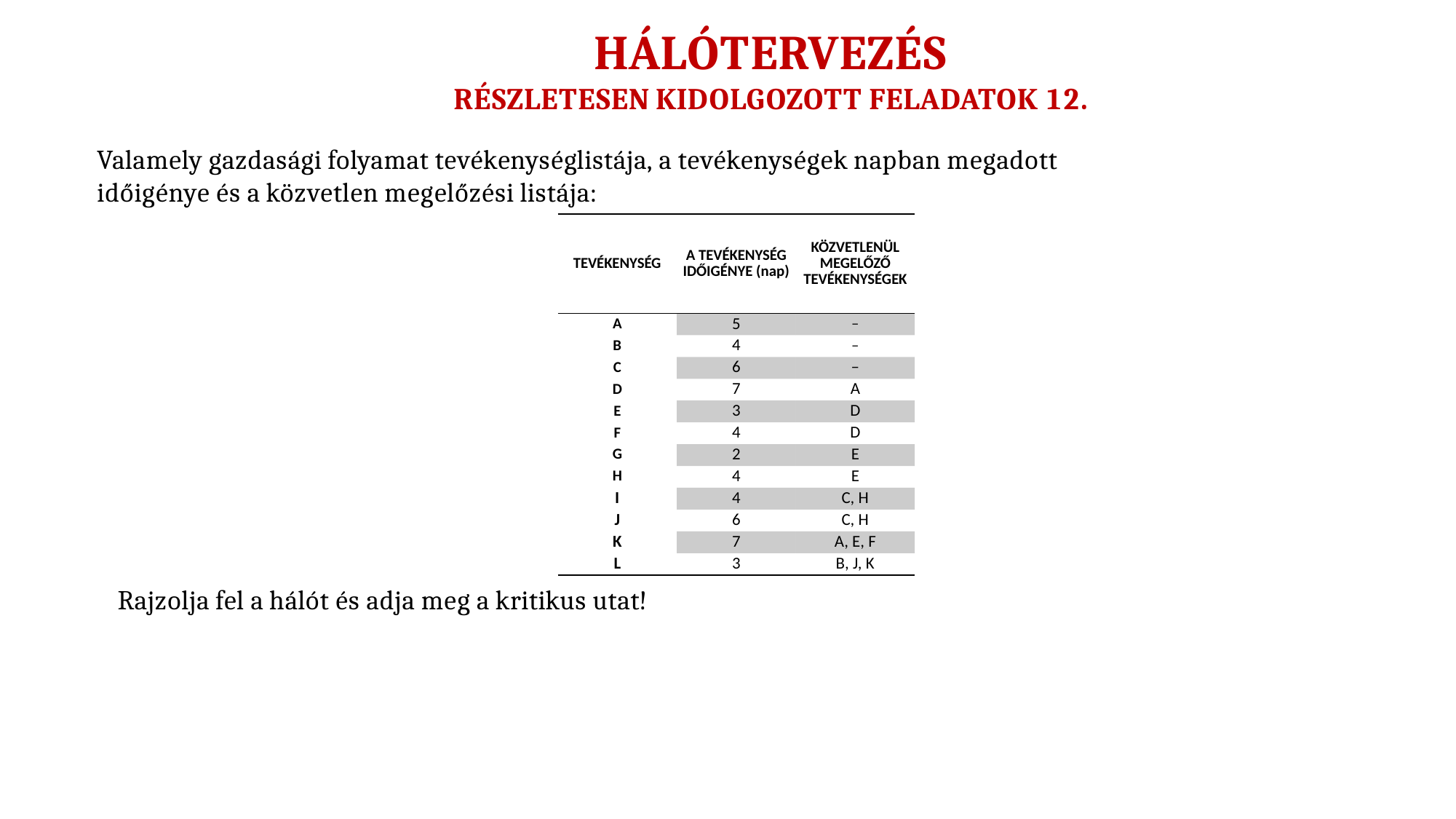

HÁLÓTERVEZÉS
RÉSZLETESEN KIDOLGOZOTT FELADATOK 12.
Valamely gazdasági folyamat tevékenységlistája, a tevékenységek napban megadott időigénye és a közvetlen megelőzési listája:
| TEVÉKENYSÉG | A TEVÉKENYSÉG IDŐIGÉNYE (nap) | KÖZVETLENÜL MEGELŐZŐ TEVÉKENYSÉGEK |
| --- | --- | --- |
| A | 5 | – |
| B | 4 | – |
| C | 6 | – |
| D | 7 | A |
| E | 3 | D |
| F | 4 | D |
| G | 2 | E |
| H | 4 | E |
| I | 4 | C, H |
| J | 6 | C, H |
| K | 7 | A, E, F |
| L | 3 | B, J, K |
Rajzolja fel a hálót és adja meg a kritikus utat!